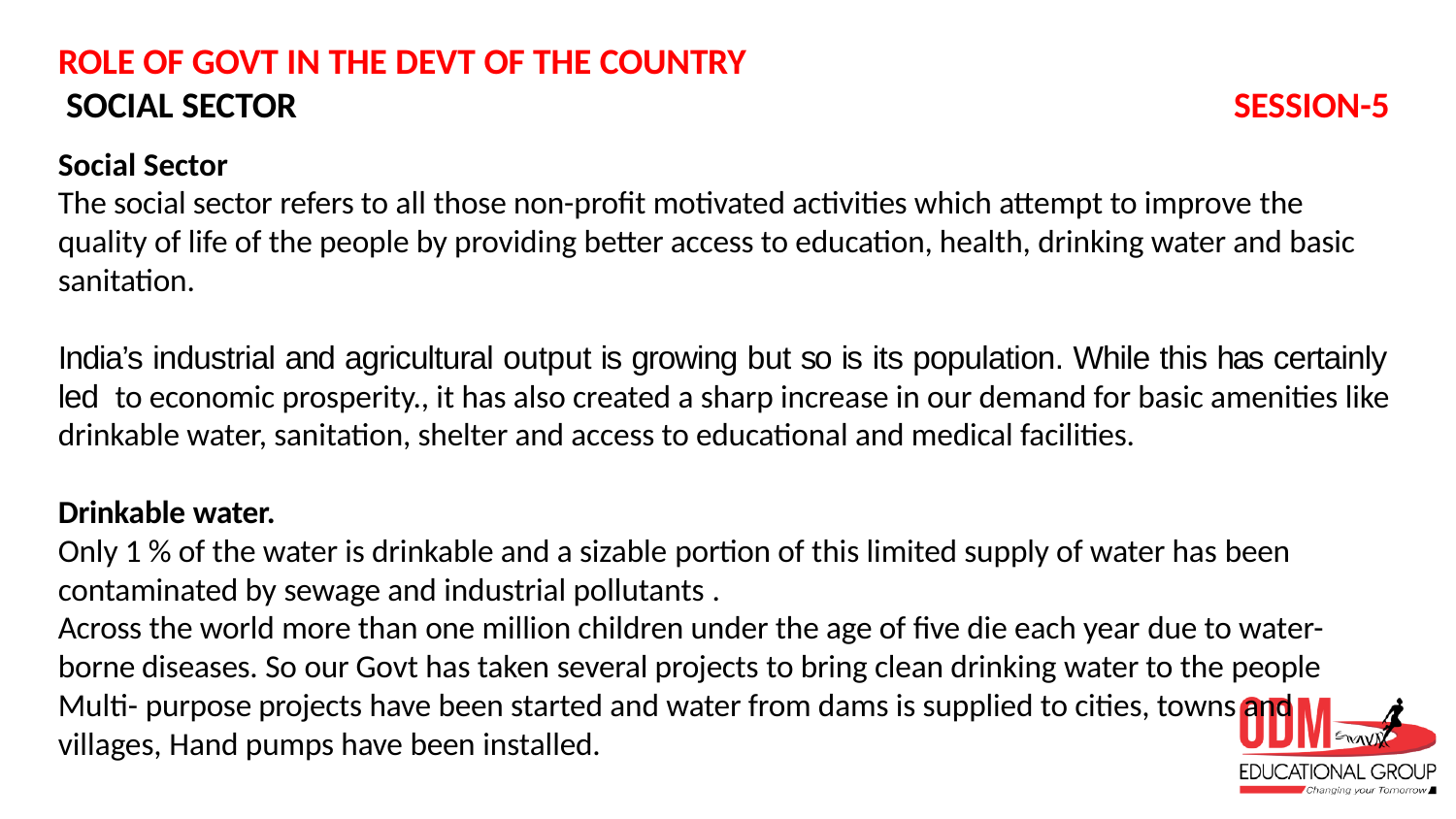

# ROLE OF GOVT IN THE DEVT OF THE COUNTRY  SOCIAL SECTOR
SESSION-5
Social Sector
The social sector refers to all those non-profit motivated activities which attempt to improve the  quality of life of the people by providing better access to education, health, drinking water and basic  sanitation.

India’s industrial and agricultural output is growing but so is its population. While this has certainly led  to economic prosperity., it has also created a sharp increase in our demand for basic amenities like  drinkable water, sanitation, shelter and access to educational and medical facilities.

Drinkable water.
Only 1 % of the water is drinkable and a sizable portion of this limited supply of water has been  contaminated by sewage and industrial pollutants .
Across the world more than one million children under the age of five die each year due to water-  borne diseases. So our Govt has taken several projects to bring clean drinking water to the people  Multi- purpose projects have been started and water from dams is supplied to cities, towns and  villages, Hand pumps have been installed.